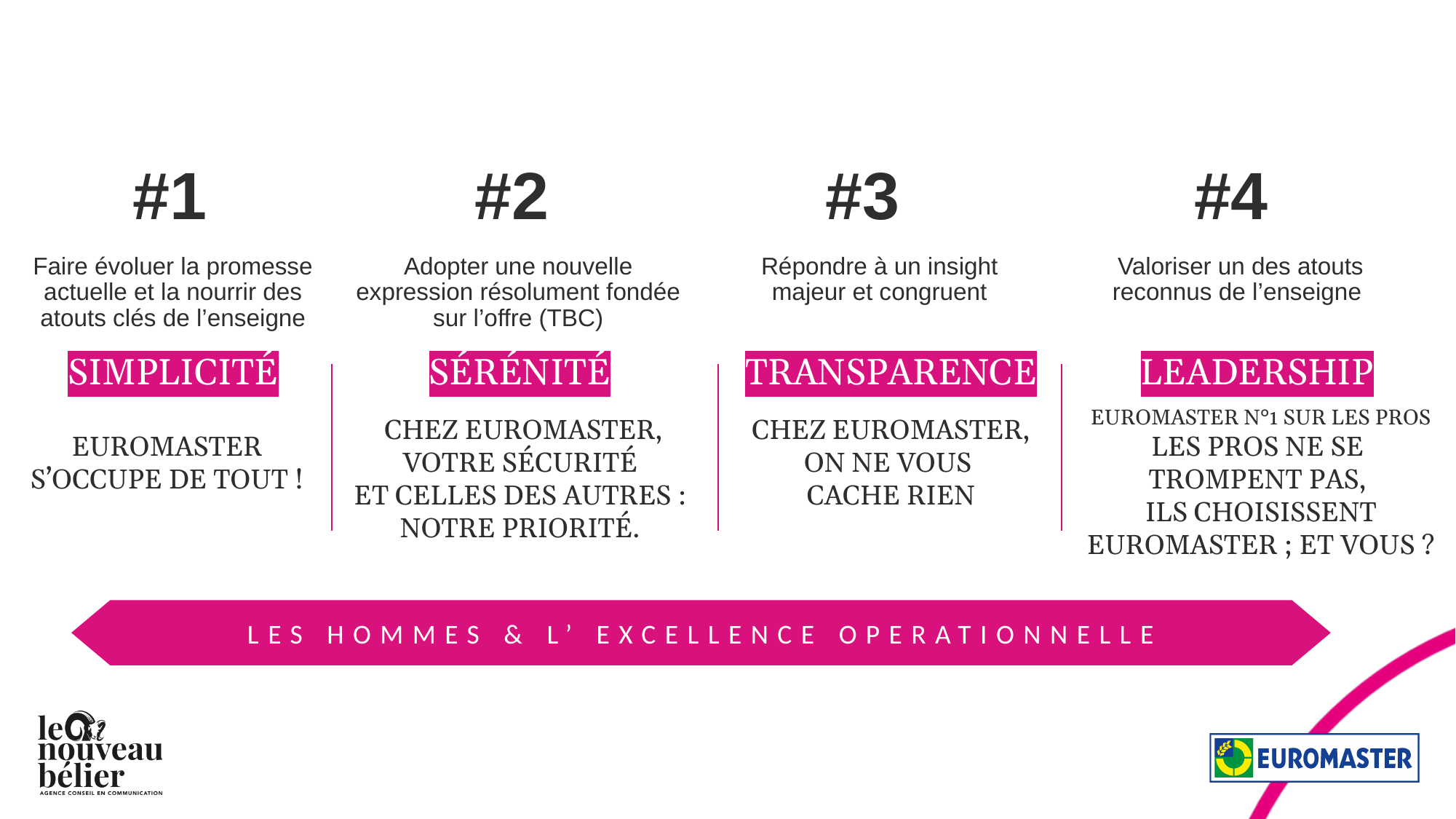

#1
#2
#3
#4
Faire évoluer la promesse actuelle et la nourrir des atouts clés de l’enseigne
Adopter une nouvelle expression résolument fondée sur l’offre (TBC)
Répondre à un insight majeur et congruent
Valoriser un des atouts reconnus de l’enseigne
SÉRÉNITÉ
TRANSPARENCE
LEADERSHIP
SIMPLICITÉ
EUROMASTER N°1 SUR LES PROS
LES PROS NE SE
TROMPENT PAS,
ILS CHOISISSENT EUROMASTER ; ET VOUS ?
CHEZ EUROMASTER, ON NE VOUS
CACHE RIEN
CHEZ EUROMASTER, VOTRE SÉCURITÉ
ET CELLES DES AUTRES :
NOTRE PRIORITÉ.
EUROMASTER S’OCCUPE DE TOUT !
LES HOMMES & L’ EXCELLENCE OPERATIONNELLE